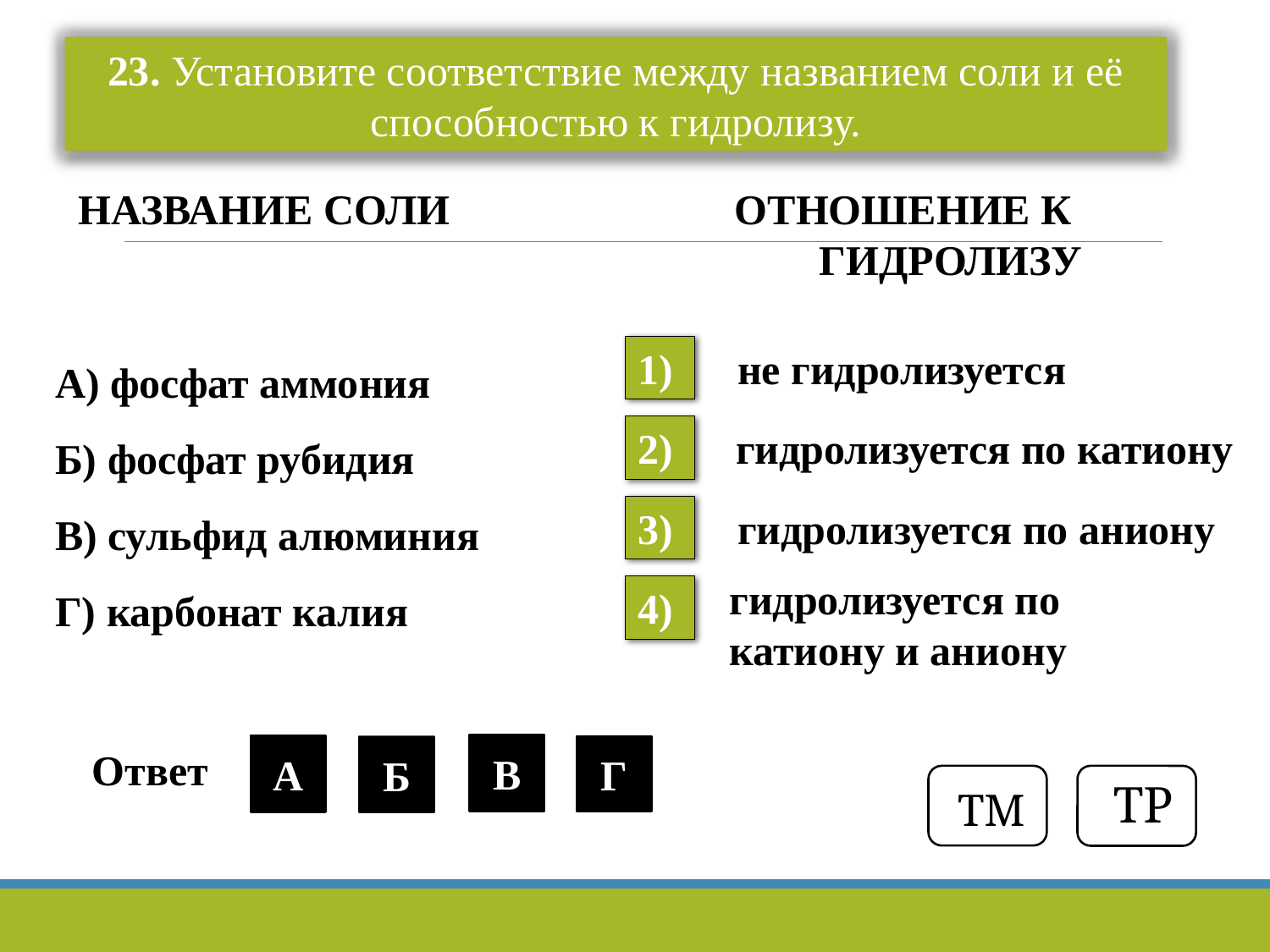

23. Установите соответствие между названием соли и её способностью к гидролизу.
  НАЗВАНИЕ СОЛИ	                ОТНОШЕНИЕ К    						ГИДРОЛИЗУ
А) фосфат аммония
Б) фосфат рубидия
В) сульфид алюминия
Г) карбонат калия
1)
не гидролизуется
2)
гидролизуется по катиону
3)
гидролизуется по аниону
гидролизуется по катиону и аниону
4)
В
А
4
3
4
Г
3
   Ответ
Б
ТМ
ТР